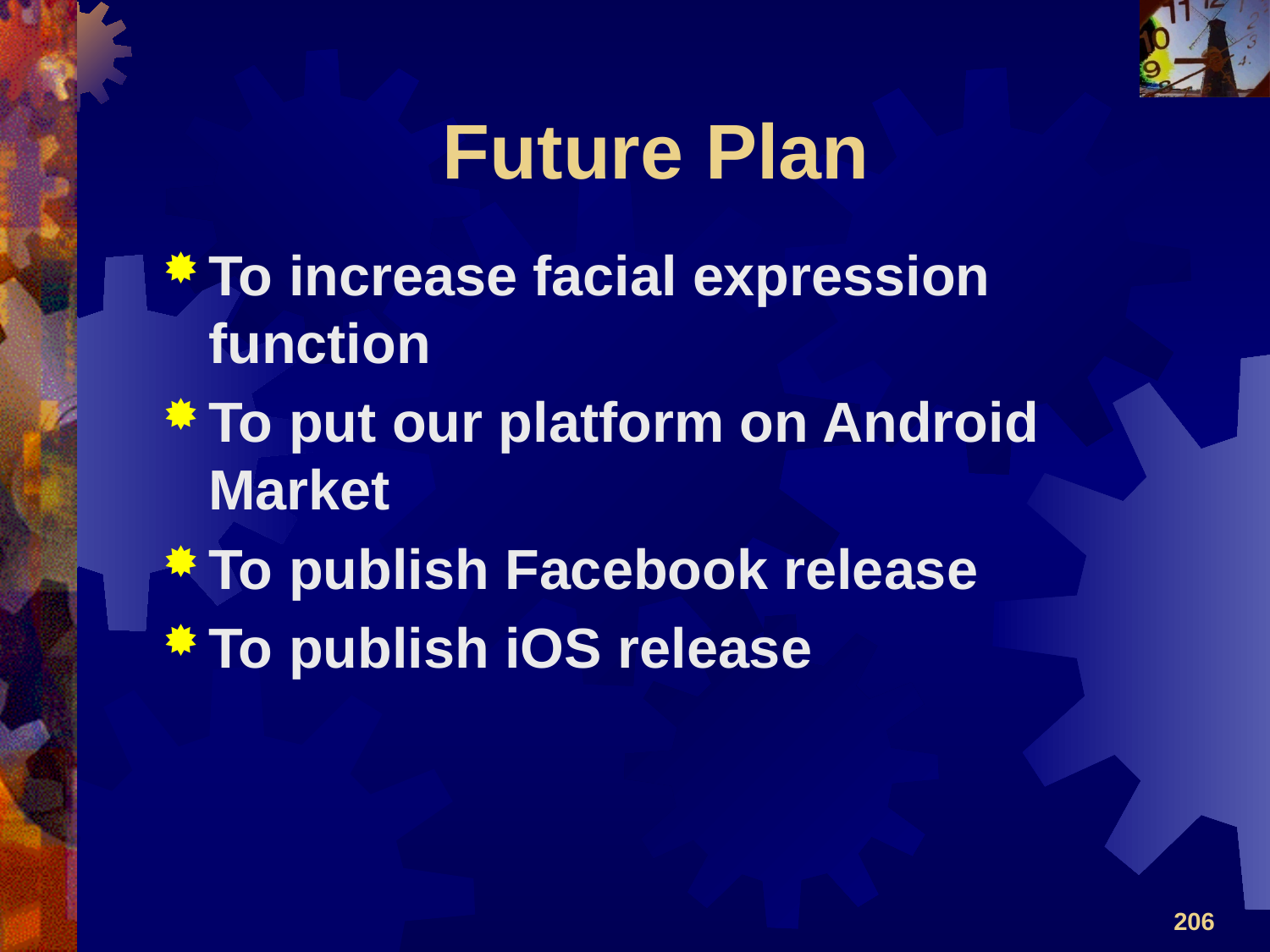

# Future Plan
To increase facial expression function
To put our platform on Android Market
To publish Facebook release
To publish iOS release

206